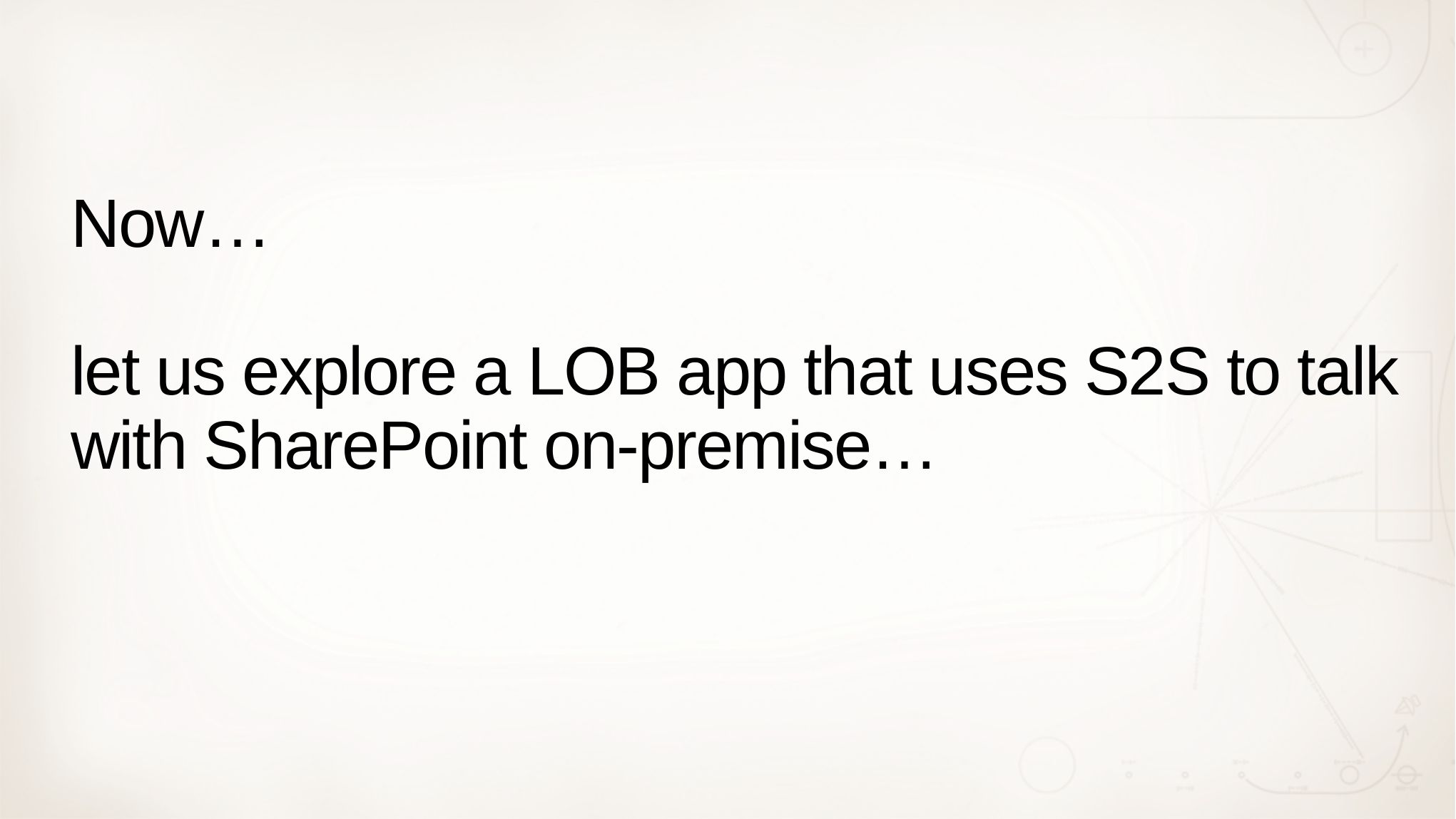

# Now… let us explore a LOB app that uses S2S to talk with SharePoint on-premise…